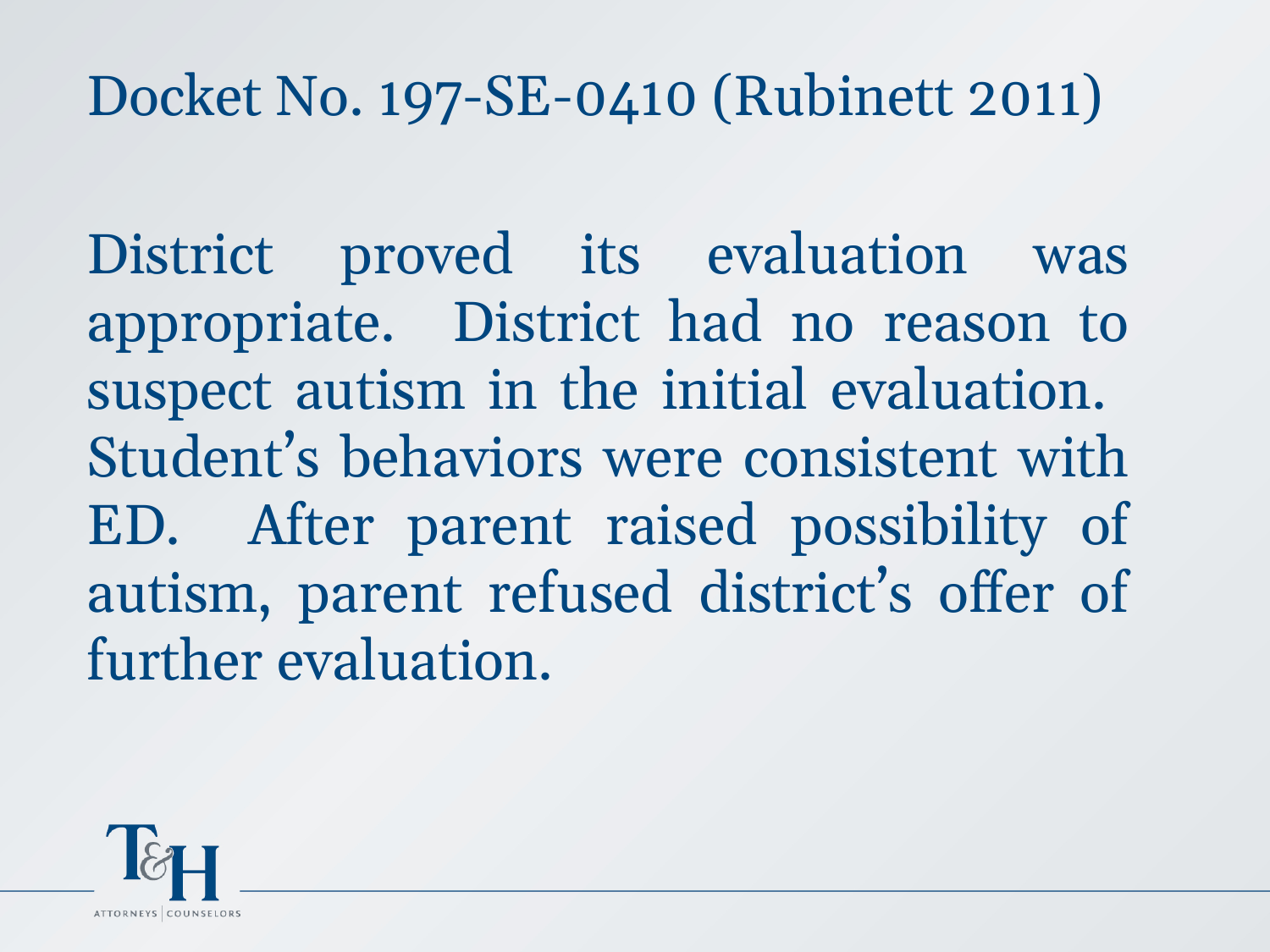

Docket No. 197-SE-0410 (Rubinett 2011)

District proved its evaluation was appropriate.  District had no reason to suspect autism in the initial evaluation.  Student’s behaviors were consistent with ED.  After parent raised possibility of autism, parent refused district’s offer of further evaluation.